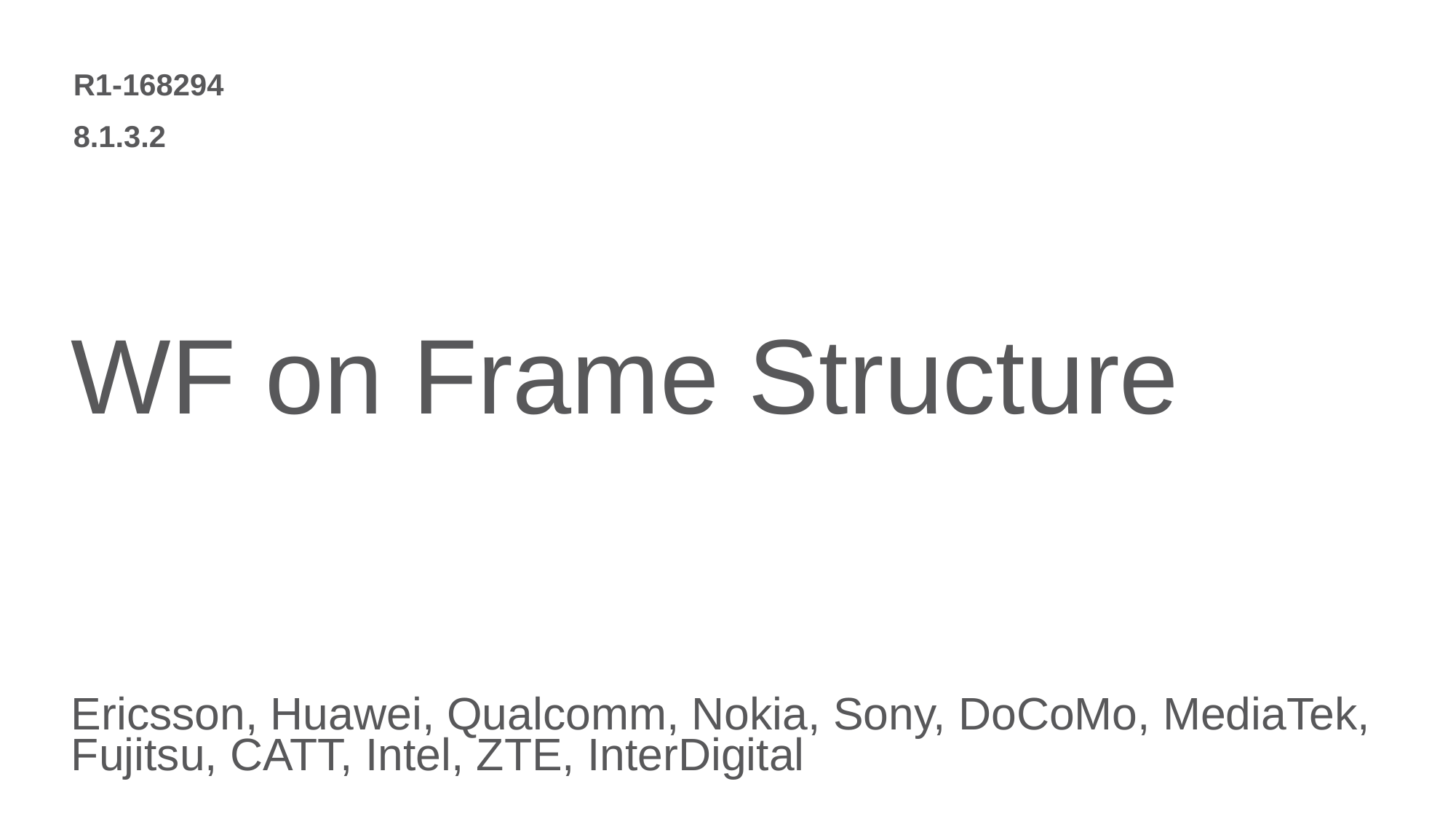

R1-168294
8.1.3.2
# WF on Frame Structure
Ericsson, Huawei, Qualcomm, Nokia, Sony, DoCoMo, MediaTek, Fujitsu, CATT, Intel, ZTE, InterDigital